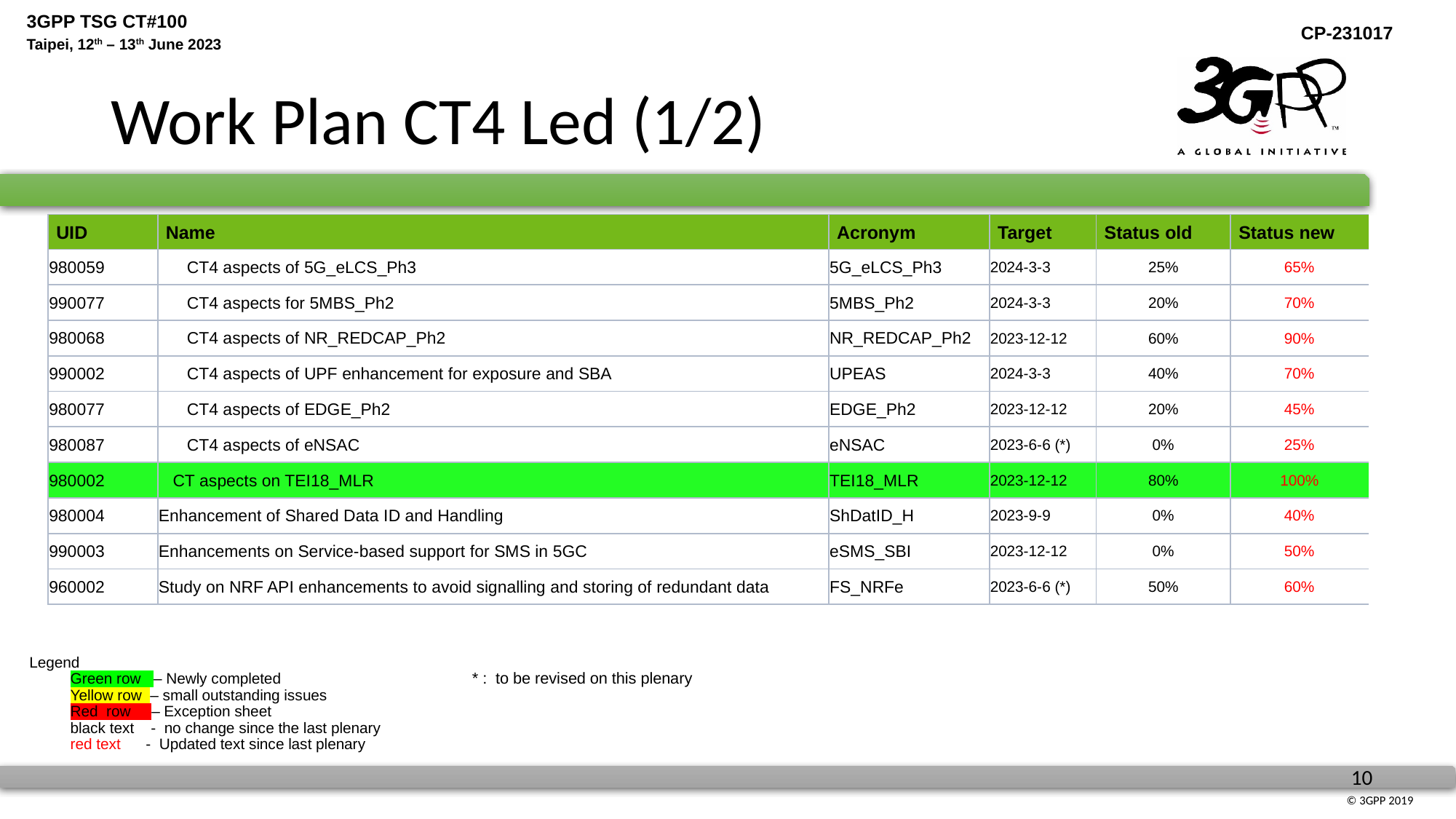

# Work Plan CT4 Led (1/2)
| UID | Name | Acronym | Target | Status old | Status new |
| --- | --- | --- | --- | --- | --- |
| 980059 | CT4 aspects of 5G\_eLCS\_Ph3 | 5G\_eLCS\_Ph3 | 2024-3-3 | 25% | 65% |
| 990077 | CT4 aspects for 5MBS\_Ph2 | 5MBS\_Ph2 | 2024-3-3 | 20% | 70% |
| 980068 | CT4 aspects of NR\_REDCAP\_Ph2 | NR\_REDCAP\_Ph2 | 2023-12-12 | 60% | 90% |
| 990002 | CT4 aspects of UPF enhancement for exposure and SBA | UPEAS | 2024-3-3 | 40% | 70% |
| 980077 | CT4 aspects of EDGE\_Ph2 | EDGE\_Ph2 | 2023-12-12 | 20% | 45% |
| 980087 | CT4 aspects of eNSAC | eNSAC | 2023-6-6 (\*) | 0% | 25% |
| 980002 | CT aspects on TEI18\_MLR | TEI18\_MLR | 2023-12-12 | 80% | 100% |
| 980004 | Enhancement of Shared Data ID and Handling | ShDatID\_H | 2023-9-9 | 0% | 40% |
| 990003 | Enhancements on Service-based support for SMS in 5GC | eSMS\_SBI | 2023-12-12 | 0% | 50% |
| 960002 | Study on NRF API enhancements to avoid signalling and storing of redundant data | FS\_NRFe | 2023-6-6 (\*) | 50% | 60% |
Legend
Green row   – Newly completed
	Yellow row  – small outstanding issues
Red  row     – Exception sheet
	black text    -  no change since the last plenary
	red text      -  Updated text since last plenary
* :  to be revised on this plenary